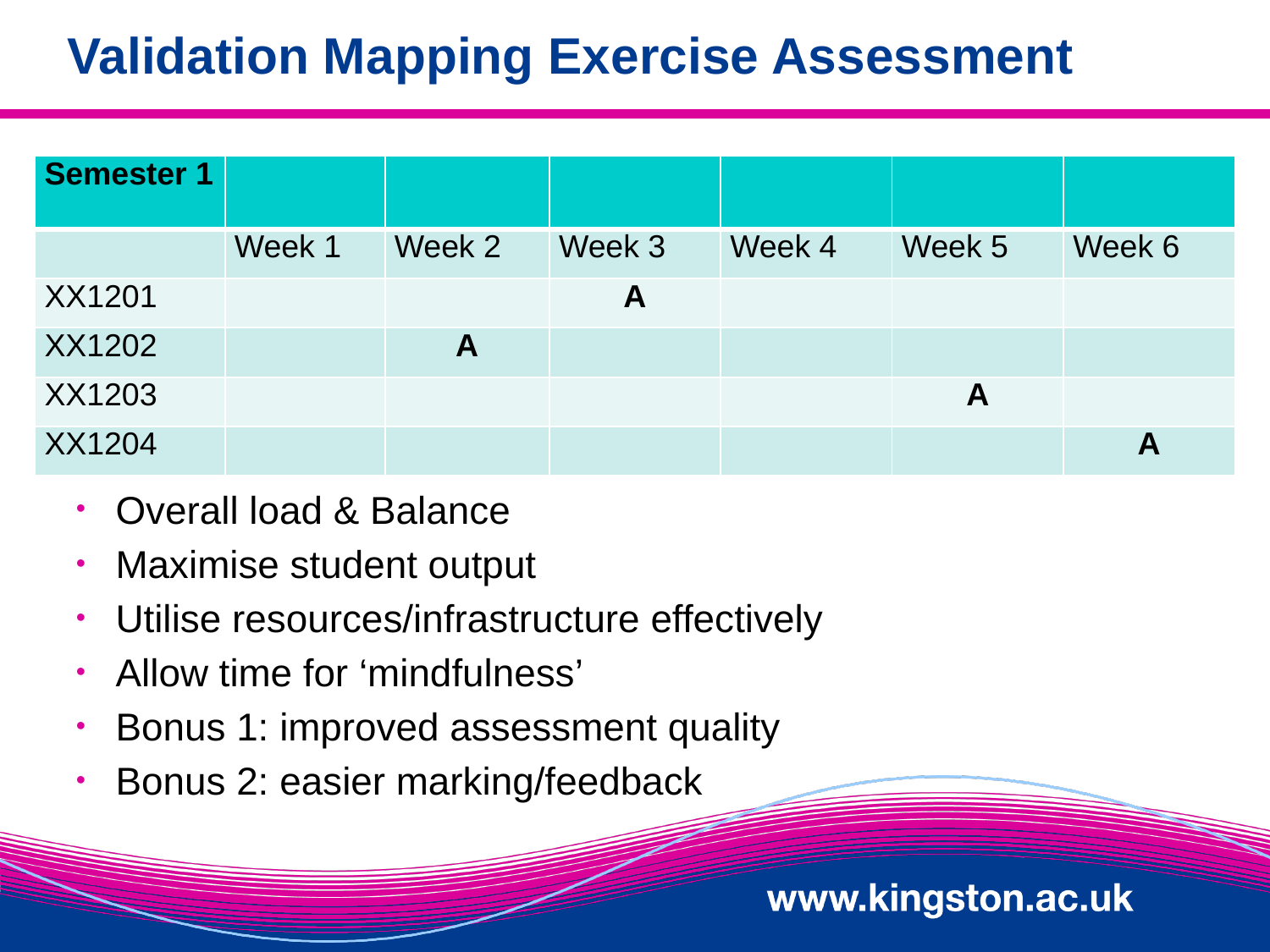

# Validation Mapping Exercise Assessment
| Semester 1 |  |  |  |  |  |  |
| --- | --- | --- | --- | --- | --- | --- |
|  | Week 1 | Week 2 | Week 3 | Week 4 | Week 5 | Week 6 |
| XX1201 |  |  | A |  |  |  |
| XX1202 |  | A |  |  |  |  |
| XX1203 |  |  |  |  | A |  |
| XX1204 |  |  |  |  |  | A |

Overall load & Balance
Maximise student output
Utilise resources/infrastructure effectively
Allow time for ‘mindfulness’
Bonus 1: improved assessment quality
Bonus 2: easier marking/feedback